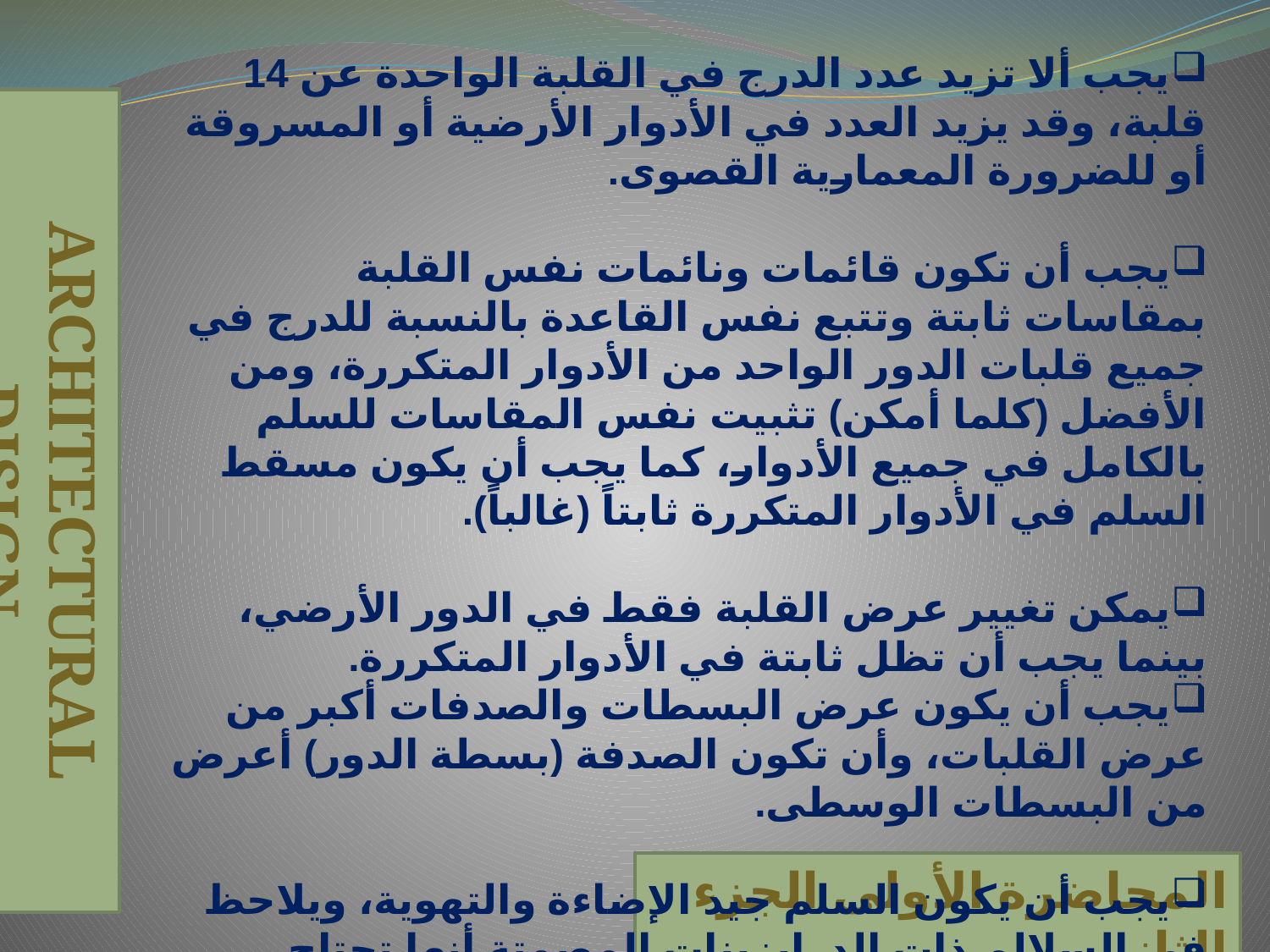

يجب ألا تزيد عدد الدرج في القلبة الواحدة عن 14 قلبة، وقد يزيد العدد في الأدوار الأرضية أو المسروقة أو للضرورة المعمارية القصوى.

يجب أن تكون قائمات ونائمات نفس القلبة بمقاسات ثابتة وتتبع نفس القاعدة بالنسبة للدرج في جميع قلبات الدور الواحد من الأدوار المتكررة، ومن الأفضل (كلما أمكن) تثبيت نفس المقاسات للسلم بالكامل في جميع الأدوار، كما يجب أن يكون مسقط السلم في الأدوار المتكررة ثابتاً (غالباً).

يمكن تغيير عرض القلبة فقط في الدور الأرضي، بينما يجب أن تظل ثابتة في الأدوار المتكررة.
يجب أن يكون عرض البسطات والصدفات أكبر من عرض القلبات، وأن تكون الصدفة (بسطة الدور) أعرض من البسطات الوسطى.

يجب أن يكون السلم جيد الإضاءة والتهوية، ويلاحظ في السلالم ذات الدرابزينات المصمتة أنها تحتاج فتحات إضاءة أوسع منها في السلالم التي درابزيناتها مفتوحة أو ذات برامق.

Architectural Disign
المحاضرة الأولى الجزء الثاني